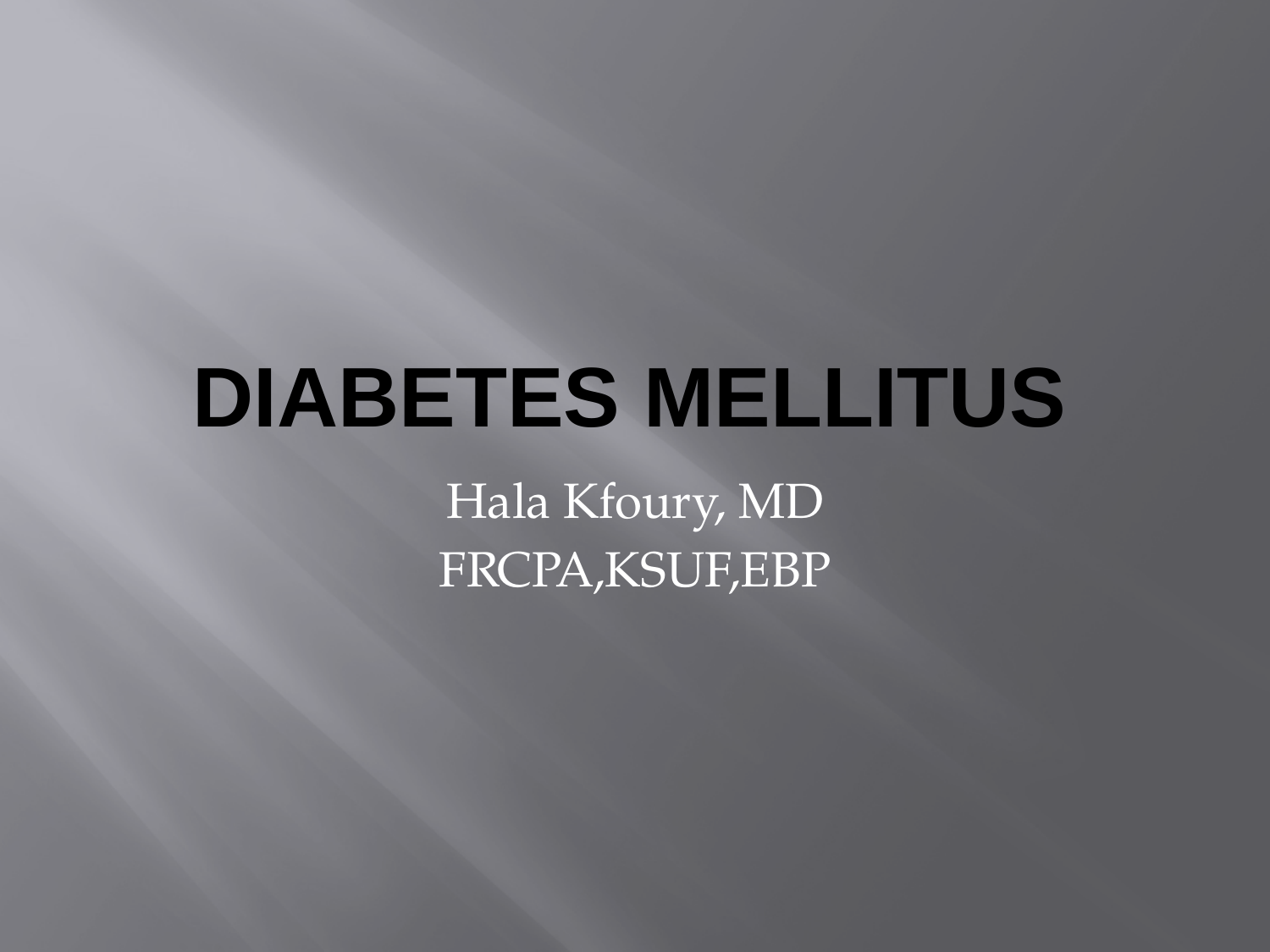

# Diabetes Mellitus
Hala Kfoury, MD
FRCPA,KSUF,EBP